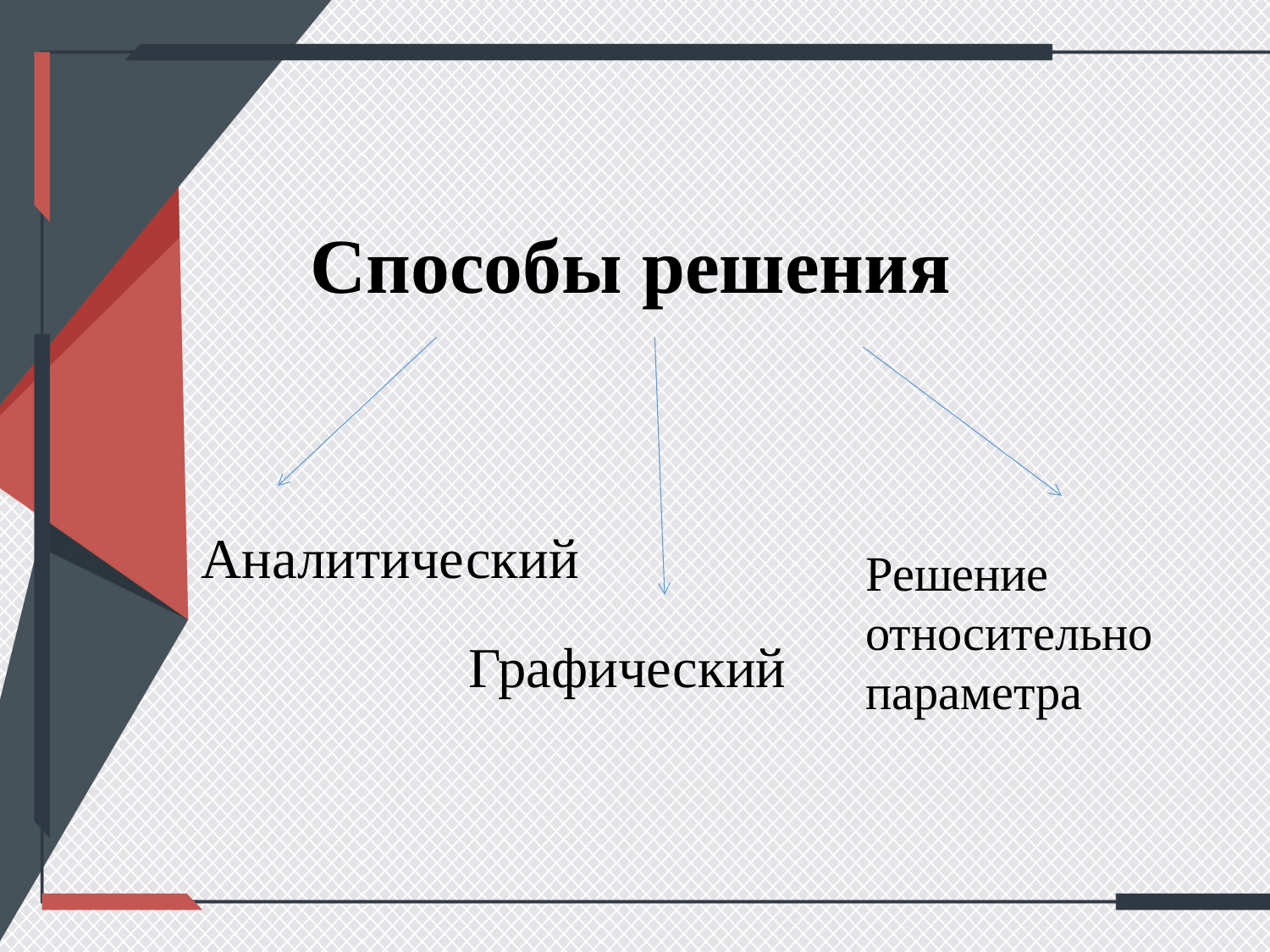

# Способы решения
Аналитический
Решение относительно параметра
Графический